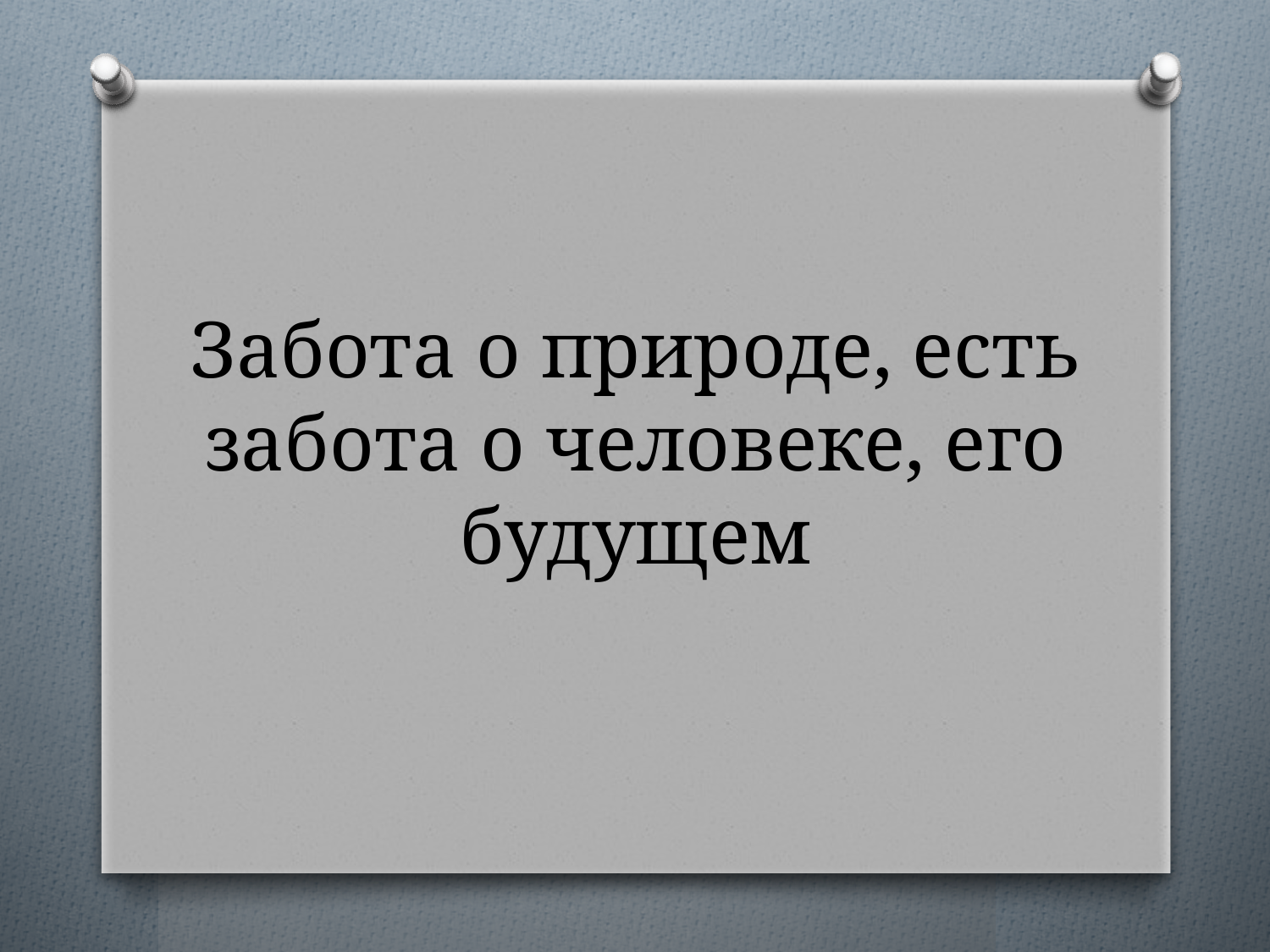

# Забота о природе, есть забота о человеке, его будущем